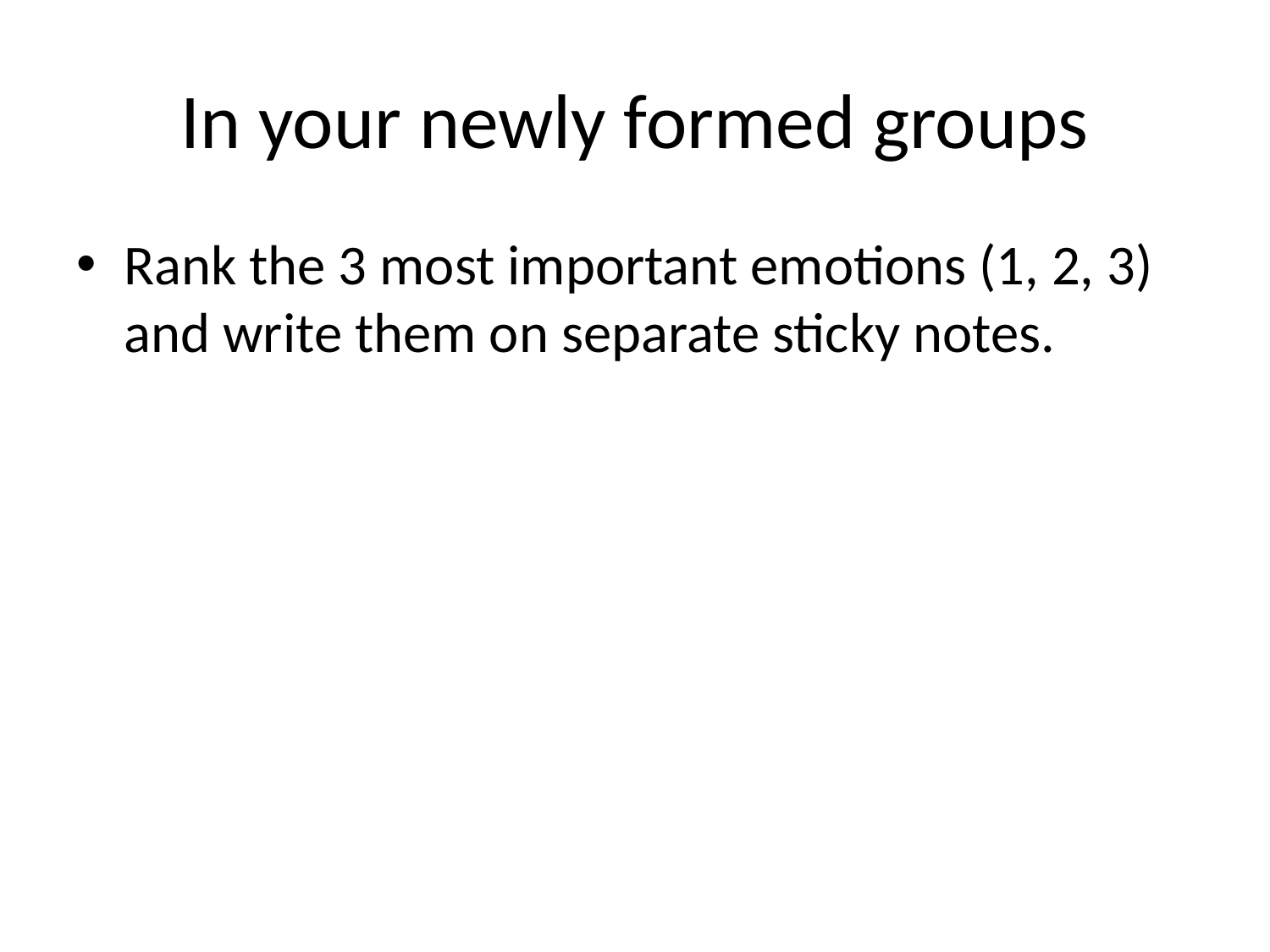

# In your newly formed groups
Rank the 3 most important emotions (1, 2, 3) and write them on separate sticky notes.